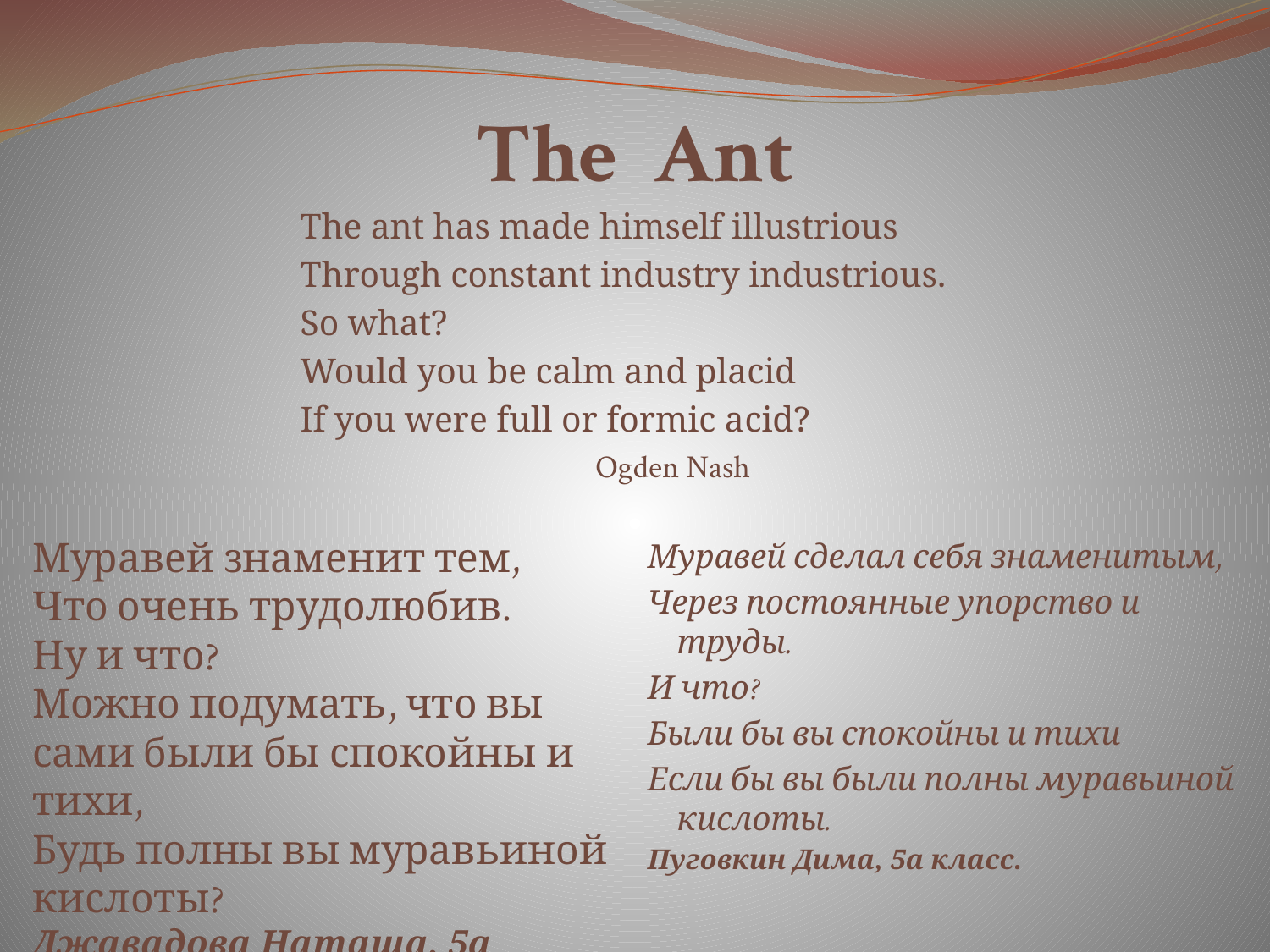

# The  Ant
The ant has made himself illustrious
Through constant industry industrious.
So what?
Would you be calm and placid
If you were full or formic aсid?
                                         Ogden Nash
Муравей знаменит тем,
Что очень трудолюбив.
Ну и что?
Можно подумать, что вы сами были бы спокойны и тихи,
Будь полны вы муравьиной кислоты?
Джавадова Наташа, 5а класс.

Муравей сделал себя знаменитым,
Через постоянные упорство и труды.
И что?
Были бы вы спокойны и тихи
Если бы вы были полны муравьиной кислоты.
Пуговкин Дима, 5а класс.